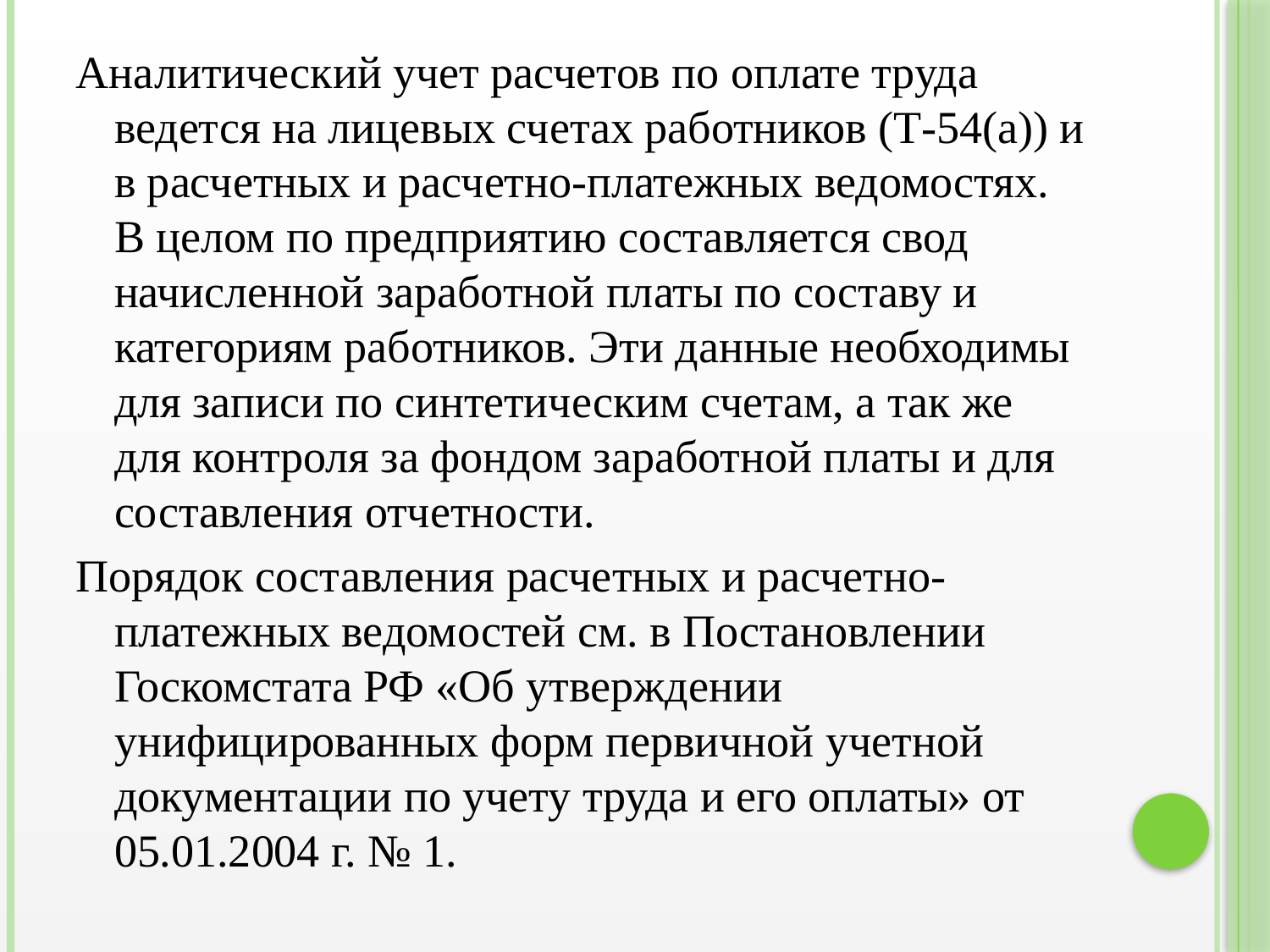

Аналитический учет расчетов по оплате труда ведется на лицевых счетах работников (Т-54(а)) и в расчетных и расчетно-платежных ведомостях. В целом по предприятию составляется свод начисленной заработной платы по составу и категориям работников. Эти данные необходимы для записи по синтетическим счетам, а так же для контроля за фондом заработной платы и для составления отчетности.
Порядок составления расчетных и расчетно-платежных ведомостей см. в Постановлении Госкомстата РФ «Об утверждении унифицированных форм первичной учетной документации по учету труда и его оплаты» от 05.01.2004 г. № 1.